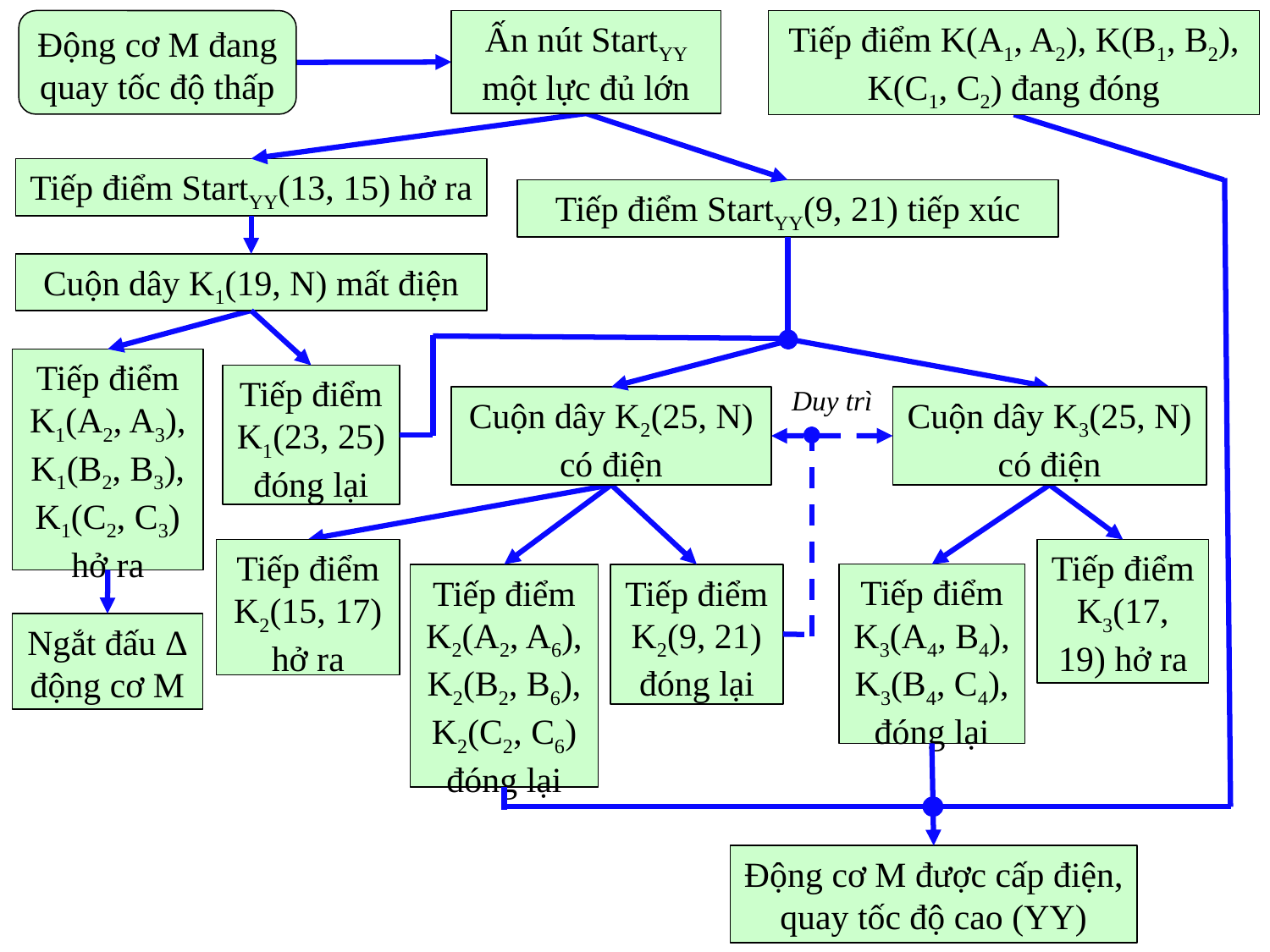

Động cơ M đang quay tốc độ thấp
Ấn nút StartYY một lực đủ lớn
Tiếp điểm K(A1, A2), K(B1, B2), K(C1, C2) đang đóng
Tiếp điểm StartYY(13, 15) hở ra
Tiếp điểm StartYY(9, 21) tiếp xúc
Cuộn dây K1(19, N) mất điện

Tiếp điểm K1(A2, A3), K1(B2, B3), K1(C2, C3) hở ra
Tiếp điểm K1(23, 25) đóng lại
Duy trì
Cuộn dây K3(25, N) có điện
Cuộn dây K2(25, N) có điện

Tiếp điểm K2(15, 17) hở ra
Tiếp điểm K3(17, 19) hở ra
Tiếp điểm K3(A4, B4), K3(B4, C4), đóng lại
Tiếp điểm K2(A2, A6), K2(B2, B6), K2(C2, C6) đóng lại
Tiếp điểm
K2(9, 21) đóng lại
Ngắt đấu Δ động cơ M

Động cơ M được cấp điện, quay tốc độ cao (YY)